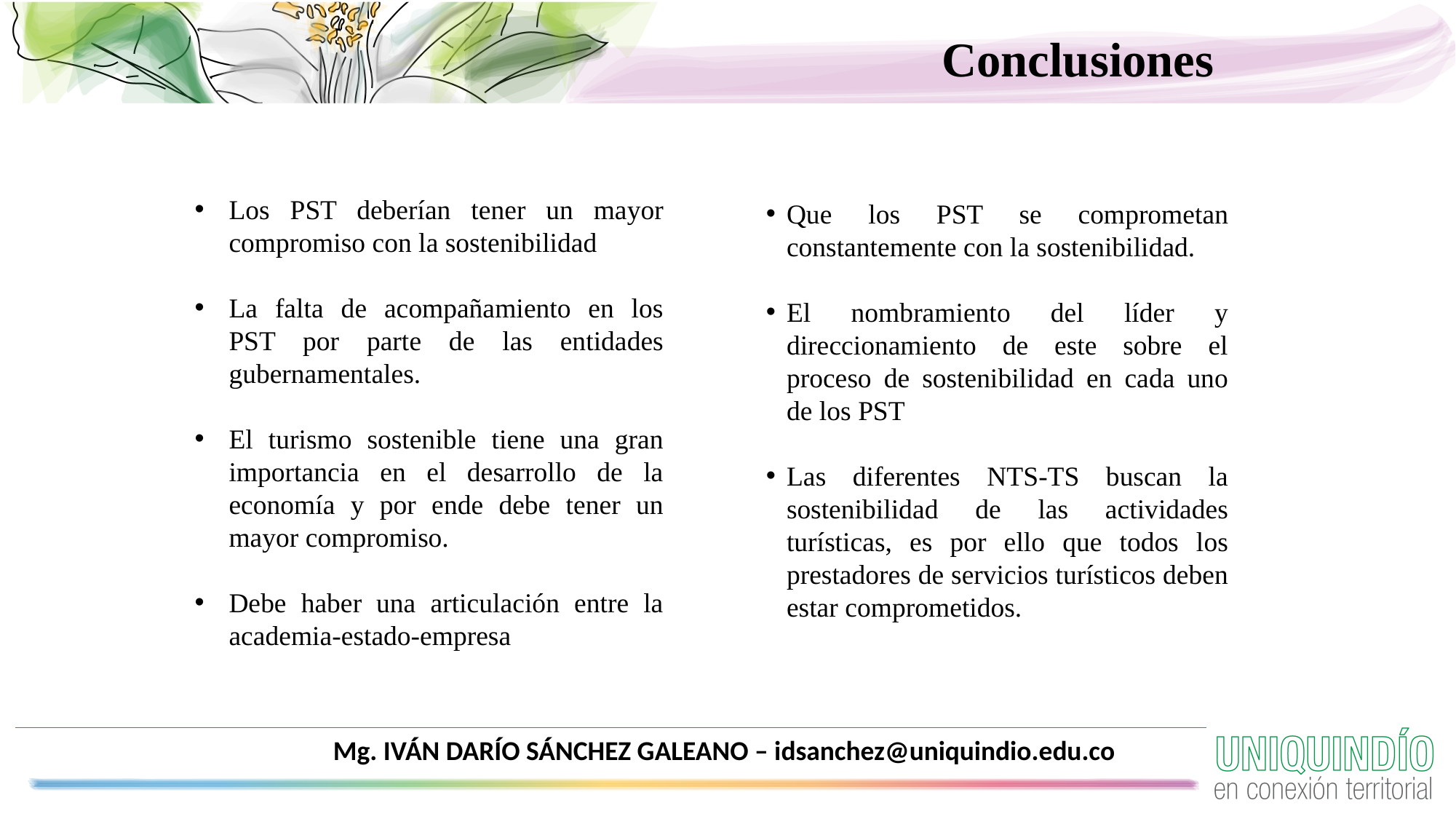

Conclusiones

Que los PST se comprometan constantemente con la sostenibilidad.

El nombramiento del líder y direccionamiento de este sobre el proceso de sostenibilidad en cada uno de los PST

Las diferentes NTS-TS buscan la sostenibilidad de las actividades turísticas, es por ello que todos los prestadores de servicios turísticos deben estar comprometidos.
Los PST deberían tener un mayor compromiso con la sostenibilidad

La falta de acompañamiento en los PST por parte de las entidades gubernamentales.

El turismo sostenible tiene una gran importancia en el desarrollo de la economía y por ende debe tener un mayor compromiso.

Debe haber una articulación entre la academia-estado-empresa

Mg. IVÁN DARÍO SÁNCHEZ GALEANO – idsanchez@uniquindio.edu.co